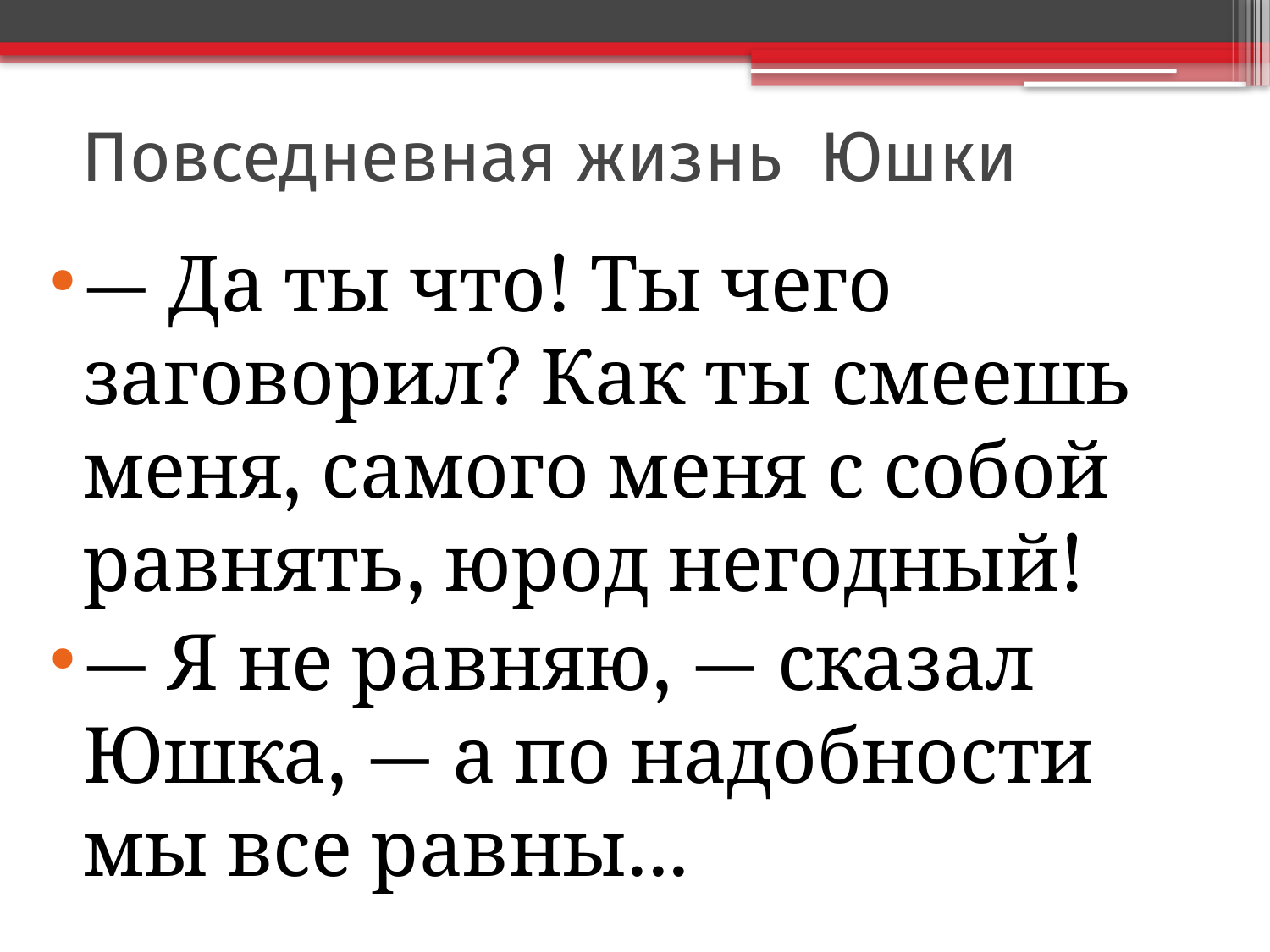

# Повседневная жизнь  Юшки
— Да ты что! Ты чего заговорил? Как ты смеешь меня, самого меня с собой равнять, юрод негодный!
— Я не равняю, — сказал Юшка, — а по надобности мы все равны...